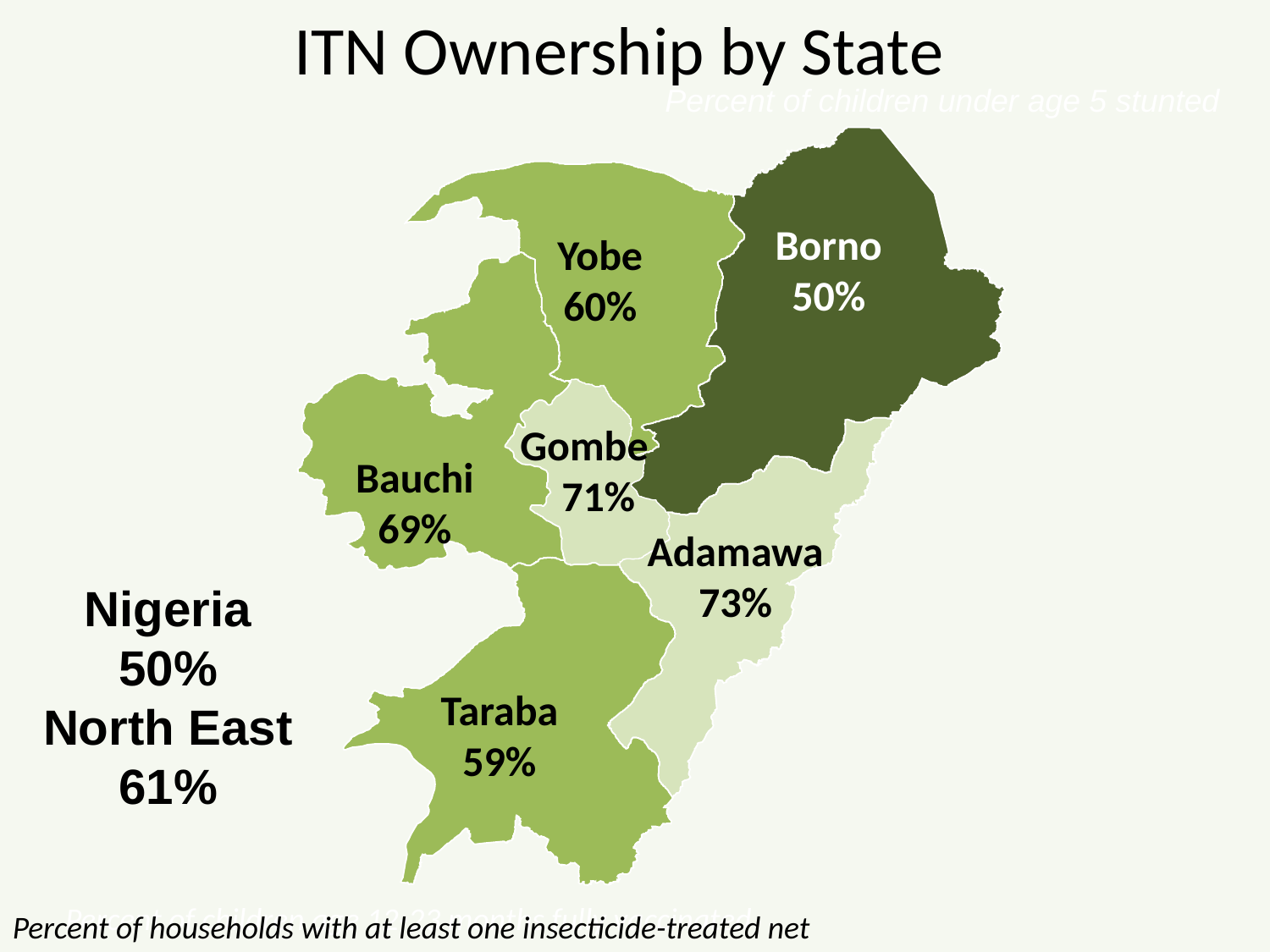

# ITN Ownership by State
Percent of children under age 5 stunted

Borno
50%
Yobe
60%
Gombe
   71%
Bauchi
69%
Adamawa
73%
Nigeria
50%
North East
61%
Taraba
59%
Percent of children age 12-23 months fully vaccinated
Percent of households with at least one insecticide-treated net